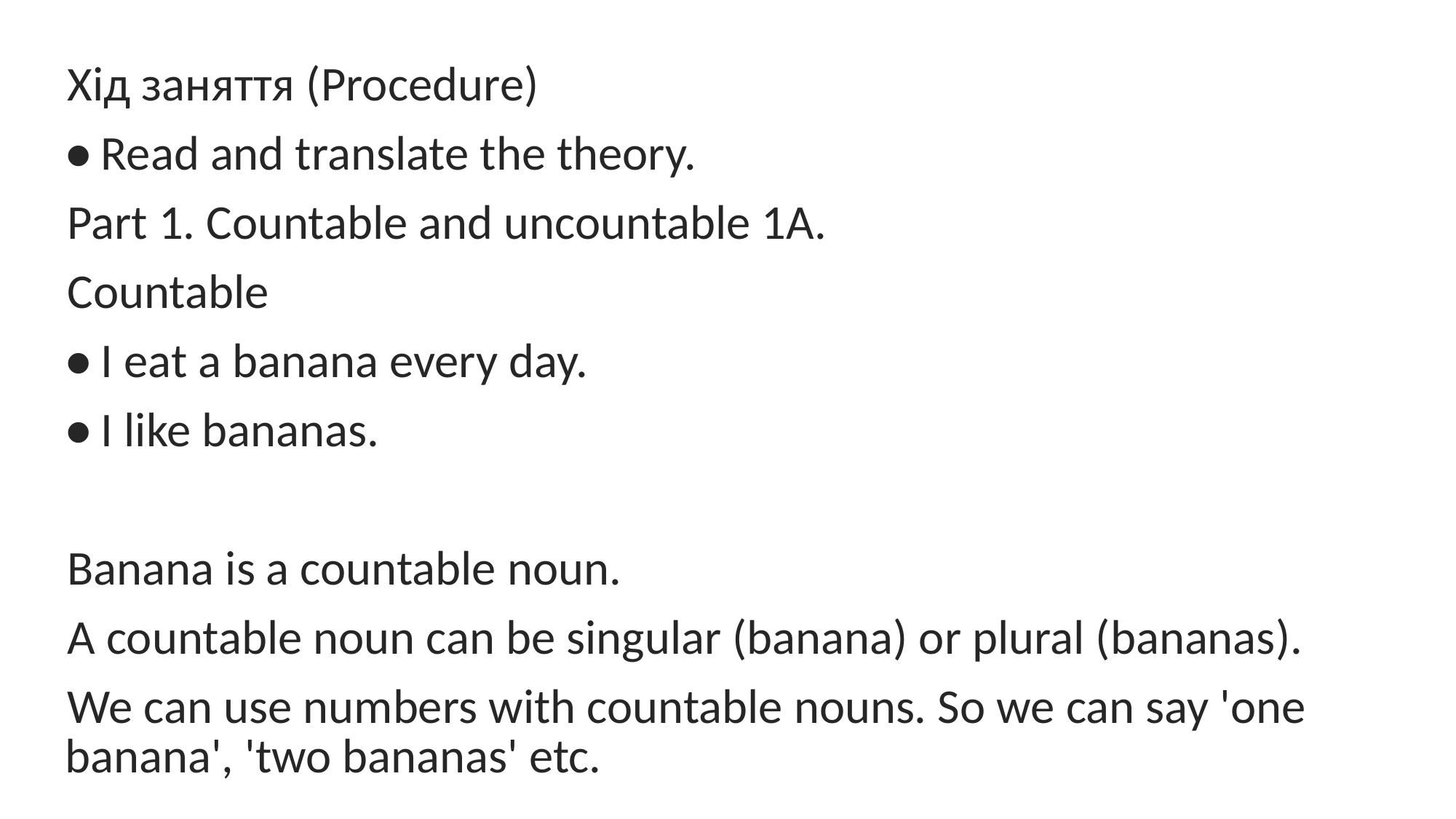

Хід заняття (Procedure)
⦁ Read and translate the theory.
Part 1. Countable and uncountable 1A.
Countable
⦁ I eat a banana every day.
⦁ I like bananas.

Banana is a countable noun.
A countable noun can be singular (banana) or plural (bananas).
We can use numbers with countable nouns. So we can say 'one banana', 'two bananas' etc.
#